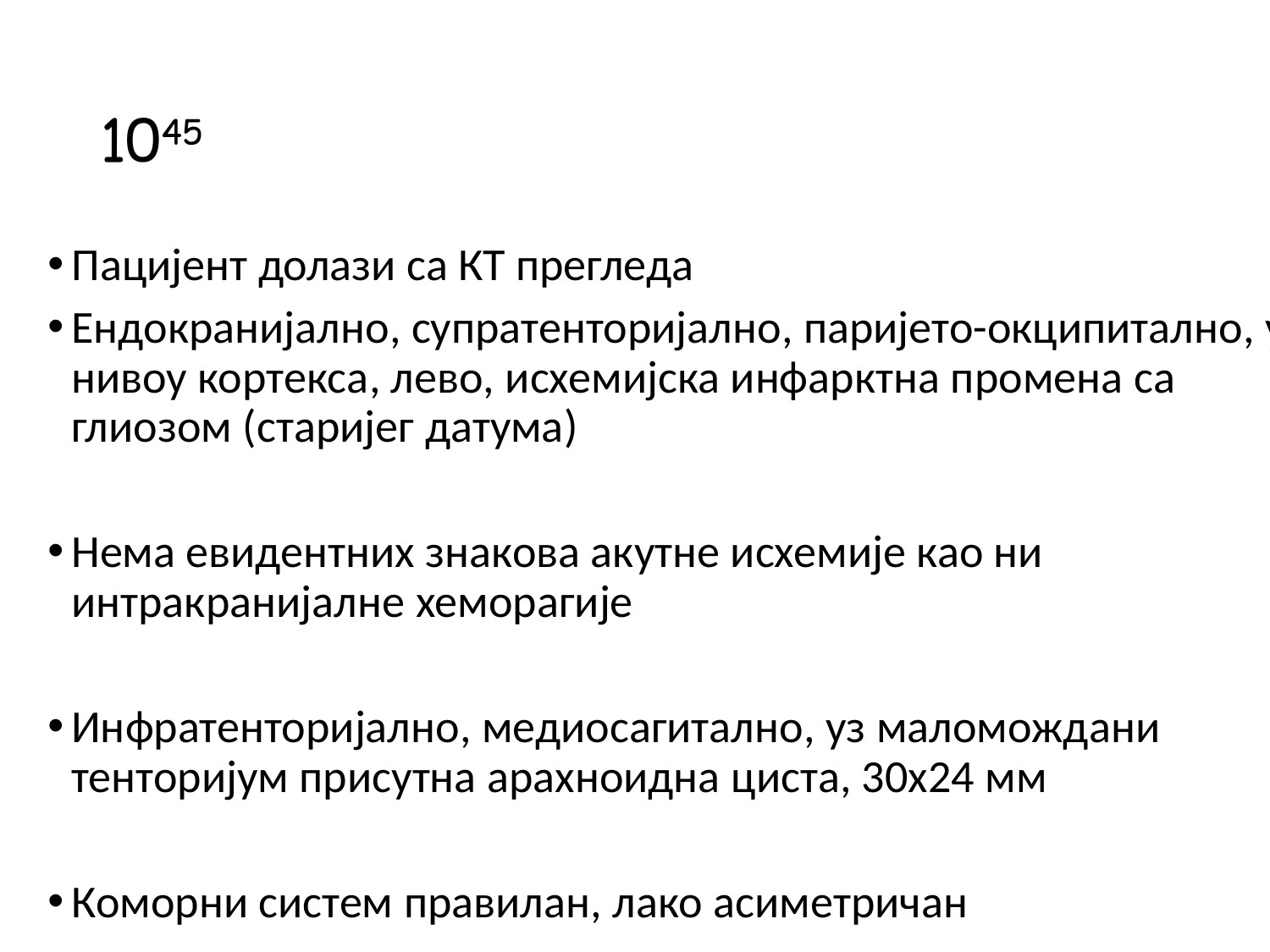

# 1045
Пацијент долази са КТ прегледа
Ендокранијално, супратенторијално, паријето-окципитално, у нивоу кортекса, лево, исхемијска инфарктна промена са глиозом (старијег датума)

Нема евидентних знакова акутне исхемије као ни интракранијалне хеморагије

Инфратенторијално, медиосагитално, уз маломождани тенторијум присутна арахноидна циста, 30x24 мм

Коморни систем правилан, лако асиметричан